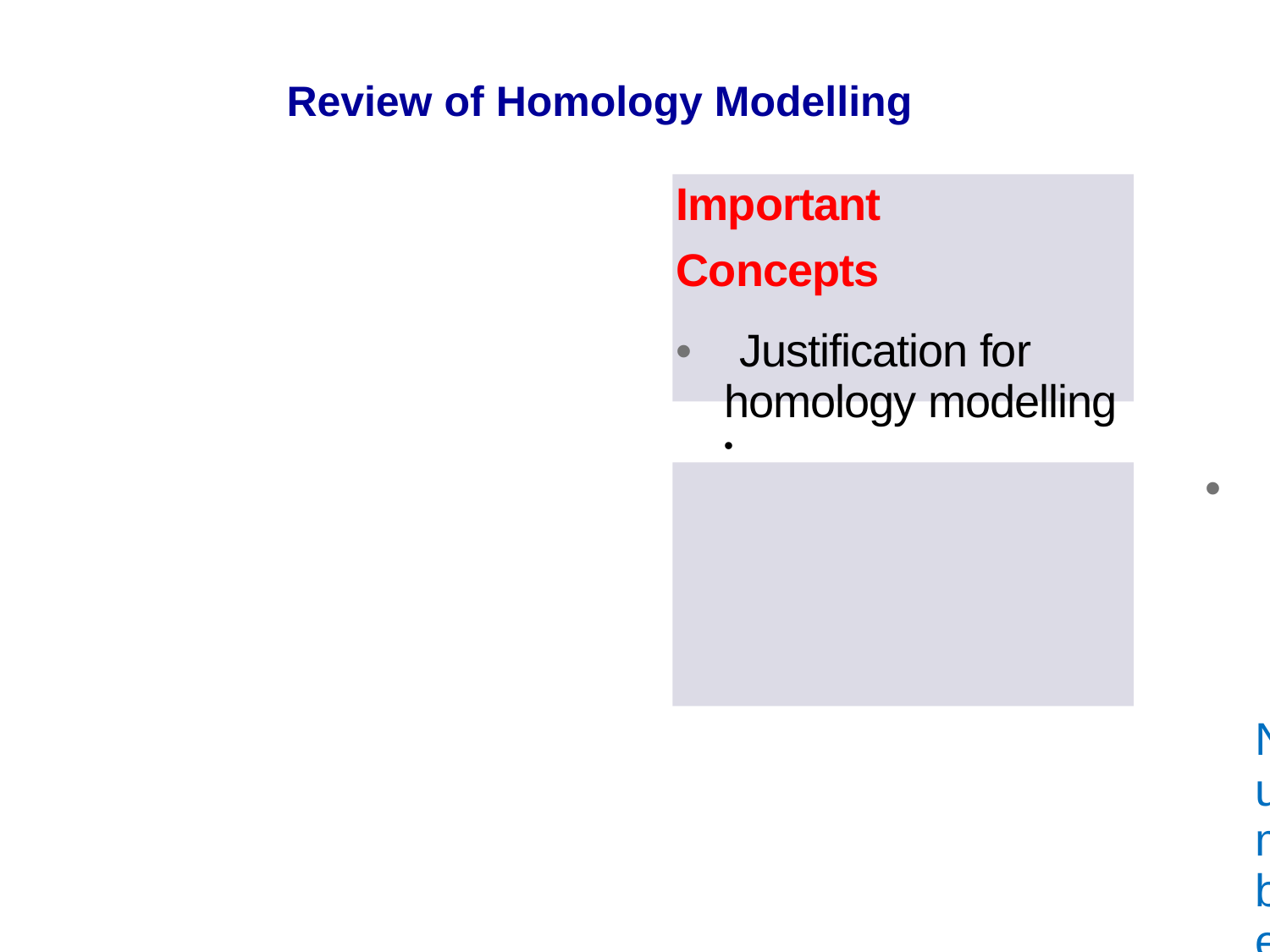

Review of Homology Modelling
Important
Concepts
•    Justification for homology modelling •
•    Number of known protein sequences is much larger as compared to known proteins structures